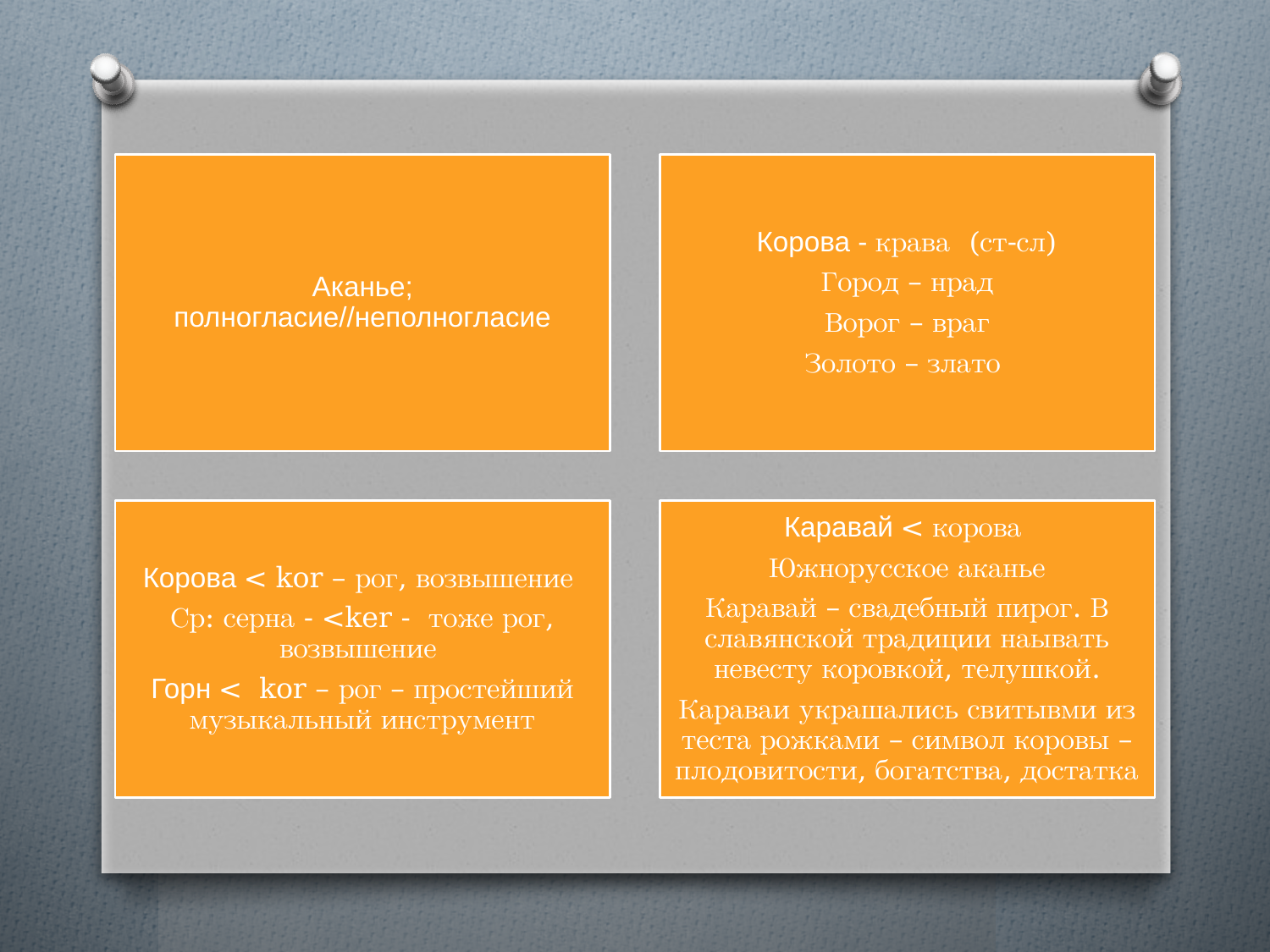

Аканье; полногласие//неполногласие
Корова - крава  (ст-сл)
Город – нрад
Ворог – враг
Золото – злато
Корова < kor – рог, возвышение
Ср: серна - <ker -  тоже рог, возвышение
Горн <  kor – рог – простейший музыкальный инструмент
Каравай < корова
Южнорусское аканье
Каравай – свадебный пирог. В славянской традиции наывать невесту коровкой, телушкой.
Караваи украшались свитывми из теста рожками – символ коровы – плодовитости, богатства, достатка